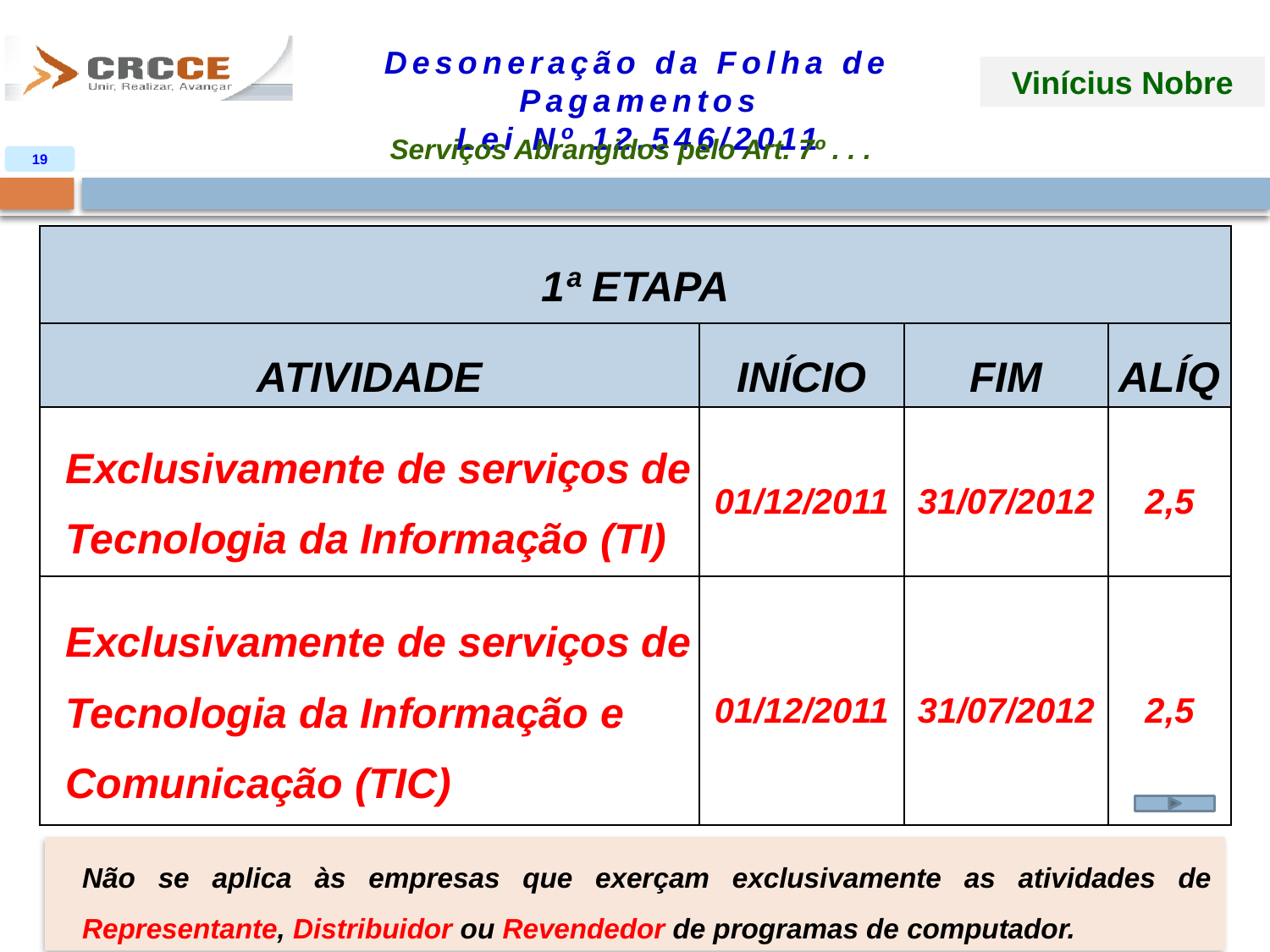

Serviços Abrangidos pelo Art. 7º . . .
19
| 1ª ETAPA |  |  |  |
| --- | --- | --- | --- |
| ATIVIDADE | INÍCIO | FIM | ALÍQ |
| Exclusivamente de serviços de Tecnologia da Informação (TI) | 01/12/2011 | 31/07/2012 | 2,5 |
| Exclusivamente de serviços de Tecnologia da Informação e Comunicação (TIC) | 01/12/2011 | 31/07/2012 | 2,5 |

Não se aplica às empresas que exerçam exclusivamente as atividades de Representante, Distribuidor ou Revendedor de programas de computador.